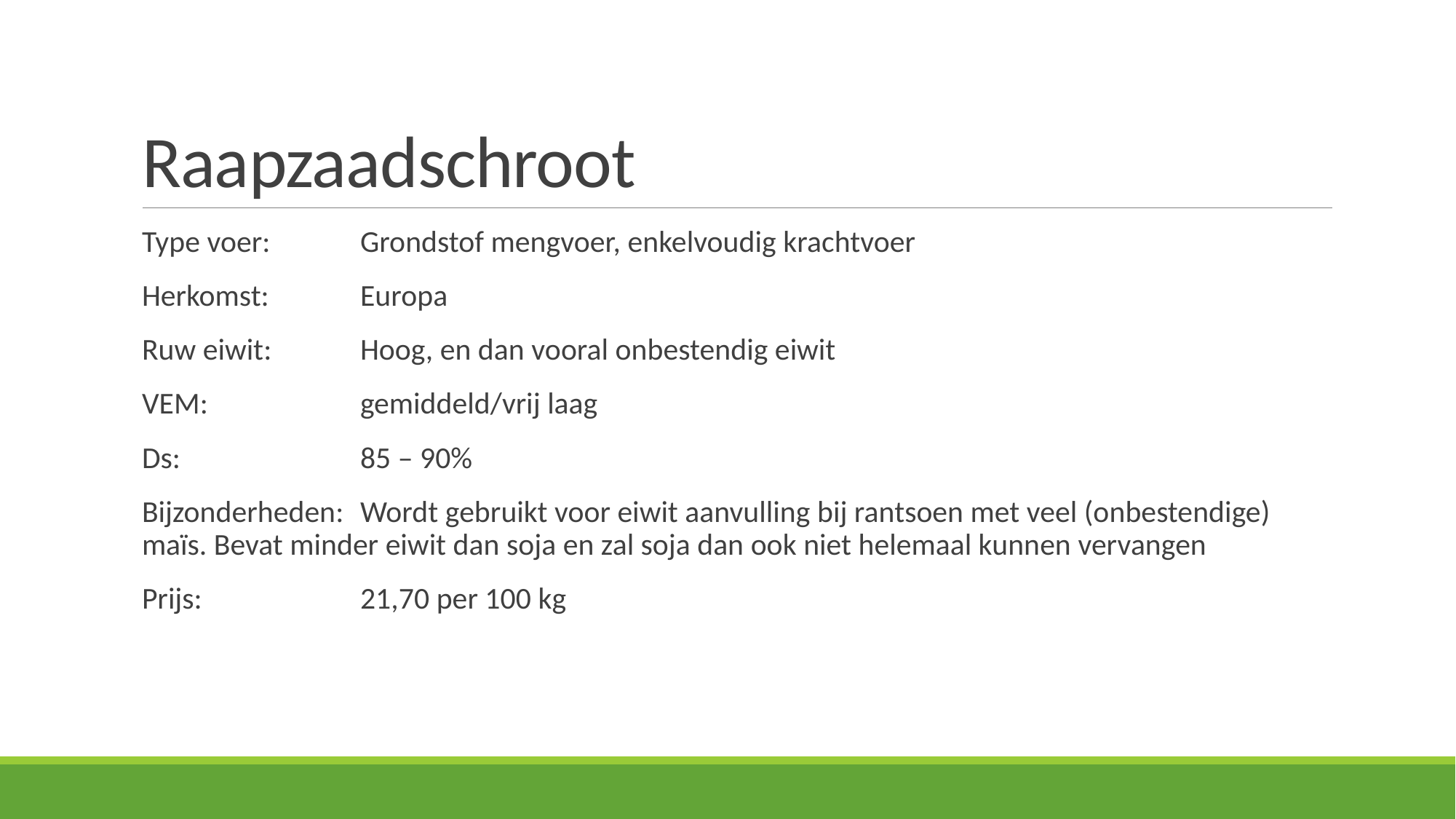

# Raapzaadschroot
Type voer:	Grondstof mengvoer, enkelvoudig krachtvoer
Herkomst: 	Europa
Ruw eiwit:	Hoog, en dan vooral onbestendig eiwit
VEM:		gemiddeld/vrij laag
Ds:		85 – 90%
Bijzonderheden:	Wordt gebruikt voor eiwit aanvulling bij rantsoen met veel (onbestendige) maïs. Bevat minder eiwit dan soja en zal soja dan ook niet helemaal kunnen vervangen
Prijs:		21,70 per 100 kg